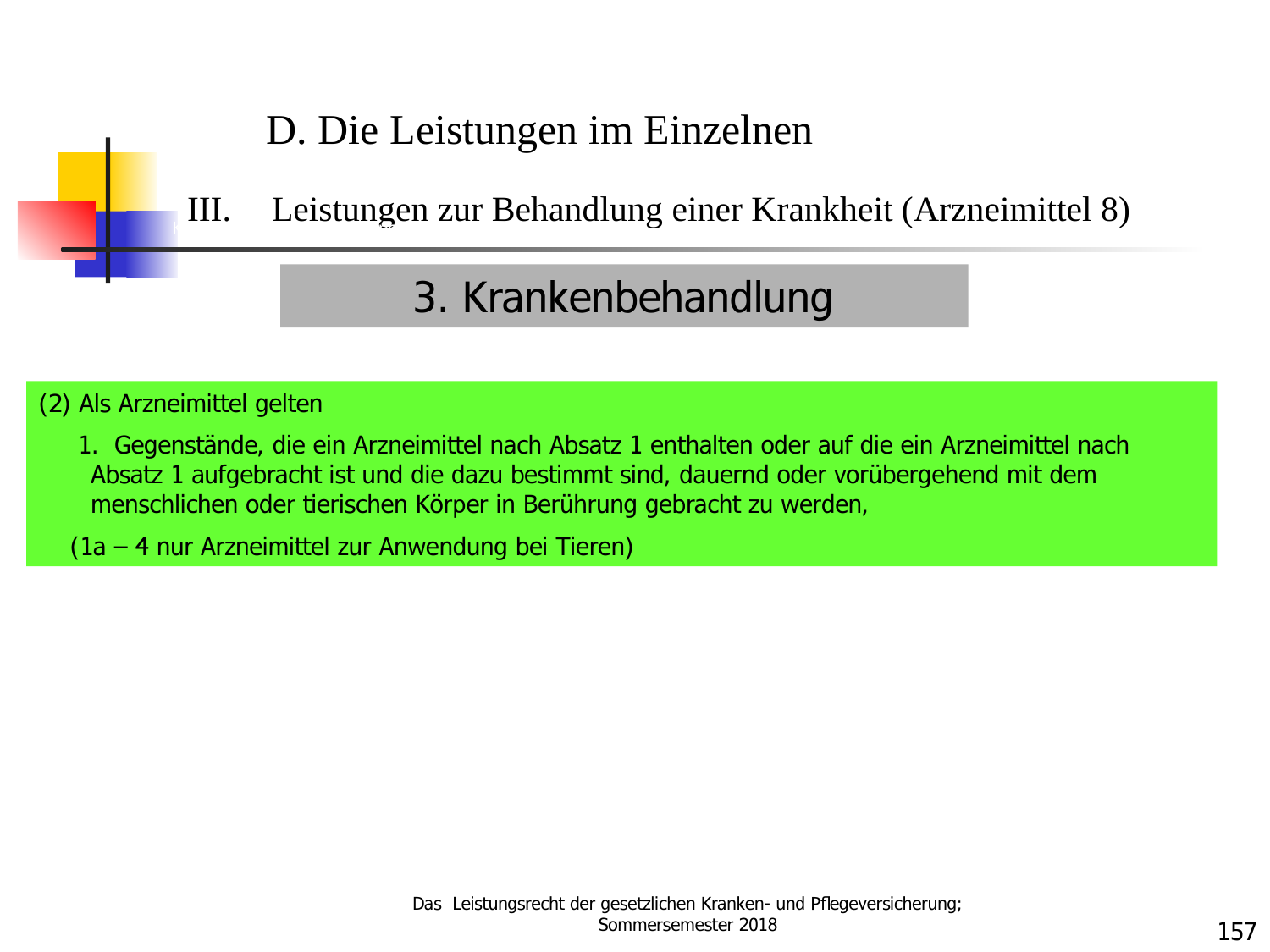

Krankenbehandlung 8 (Arzneimittel)
D. Die Leistungen im Einzelnen

Leistungen zur Behandlung einer Krankheit (Arzneimittel 8)
3. Krankenbehandlung
(2) Als Arzneimittel gelten
     1.  Gegenstände, die ein Arzneimittel nach Absatz 1 enthalten oder auf die ein Arzneimittel nach Absatz 1 aufgebracht ist und die dazu bestimmt sind, dauernd oder vorübergehend mit dem menschlichen oder tierischen Körper in Berührung gebracht zu werden,
    (1a – 4 nur Arzneimittel zur Anwendung bei Tieren)
Krankheit
Das  Leistungsrecht der gesetzlichen Kranken- und Pflegeversicherung; Sommersemester 2018
157